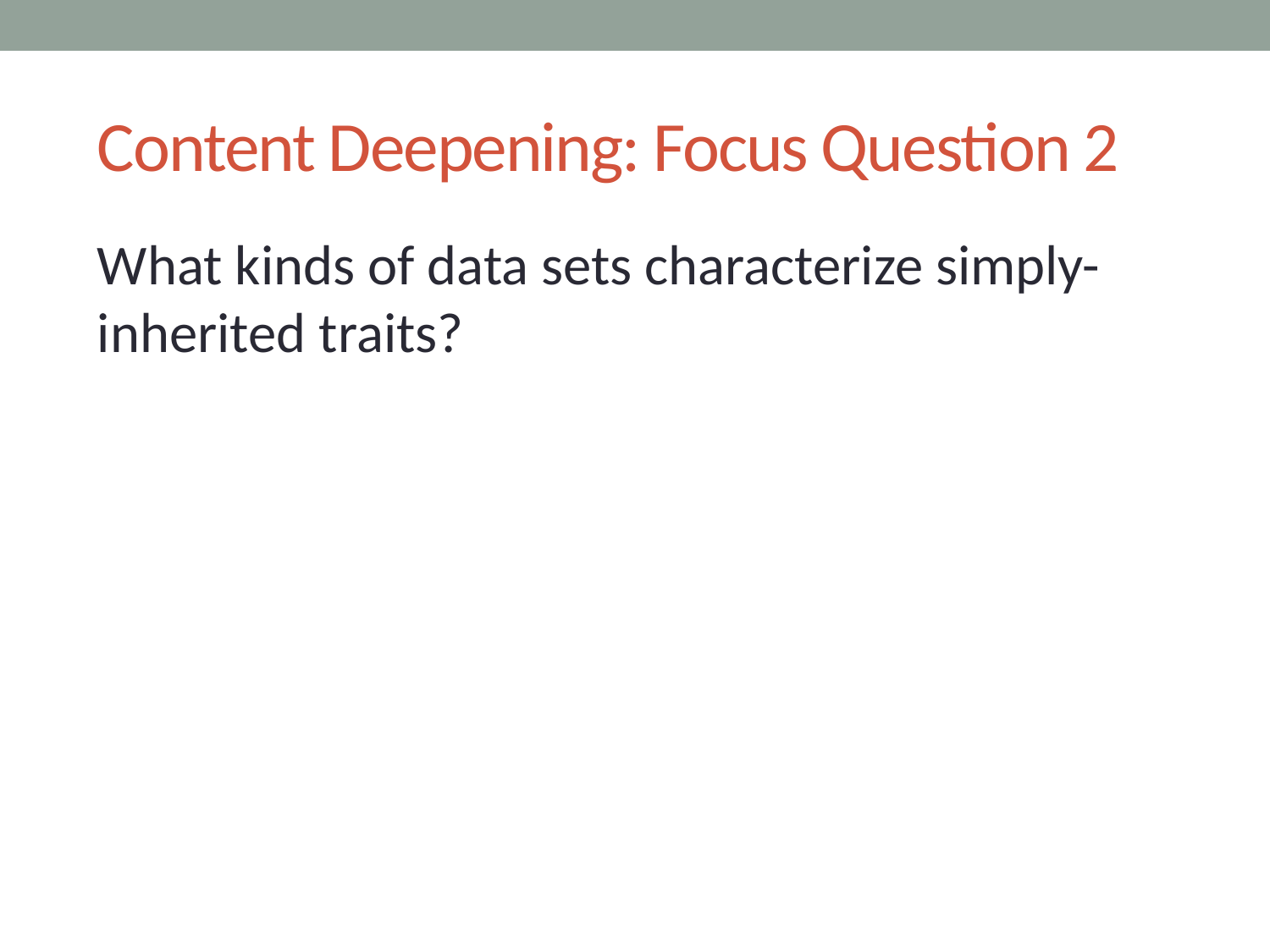

# Content Deepening: Focus Question 2
What kinds of data sets characterize simply-inherited traits?